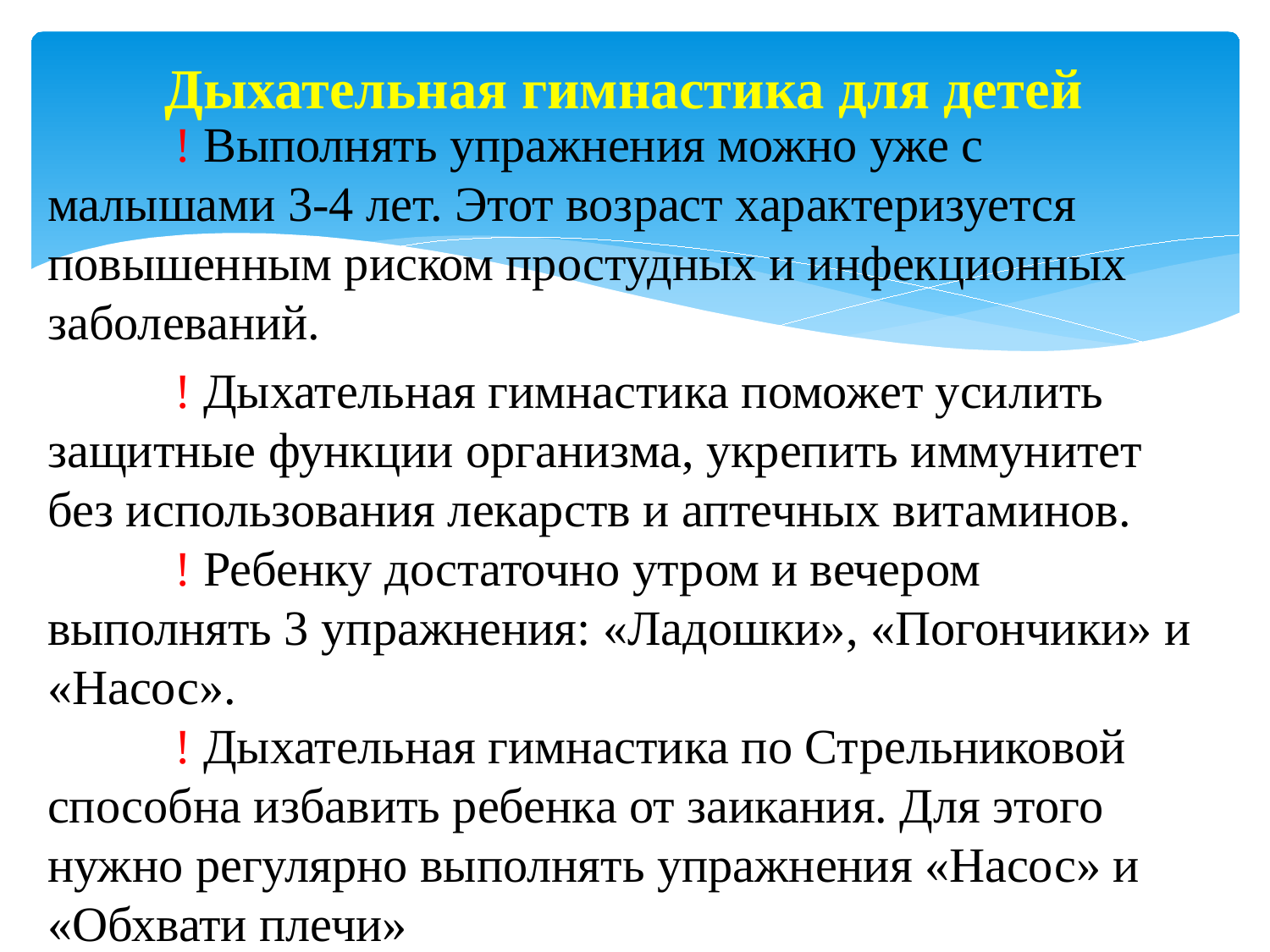

# Дыхательная гимнастика для детей
	! Выполнять упражнения можно уже с малышами 3-4 лет. Этот возраст характеризуется повышенным риском простудных и инфекционных заболеваний.
	! Дыхательная гимнастика поможет усилить защитные функции организма, укрепить иммунитет без использования лекарств и аптечных витаминов.
	! Ребенку достаточно утром и вечером выполнять 3 упражнения: «Ладошки», «Погончики» и «Насос».
	! Дыхательная гимнастика по Стрельниковой способна избавить ребенка от заикания. Для этого нужно регулярно выполнять упражнения «Насос» и «Обхвати плечи»